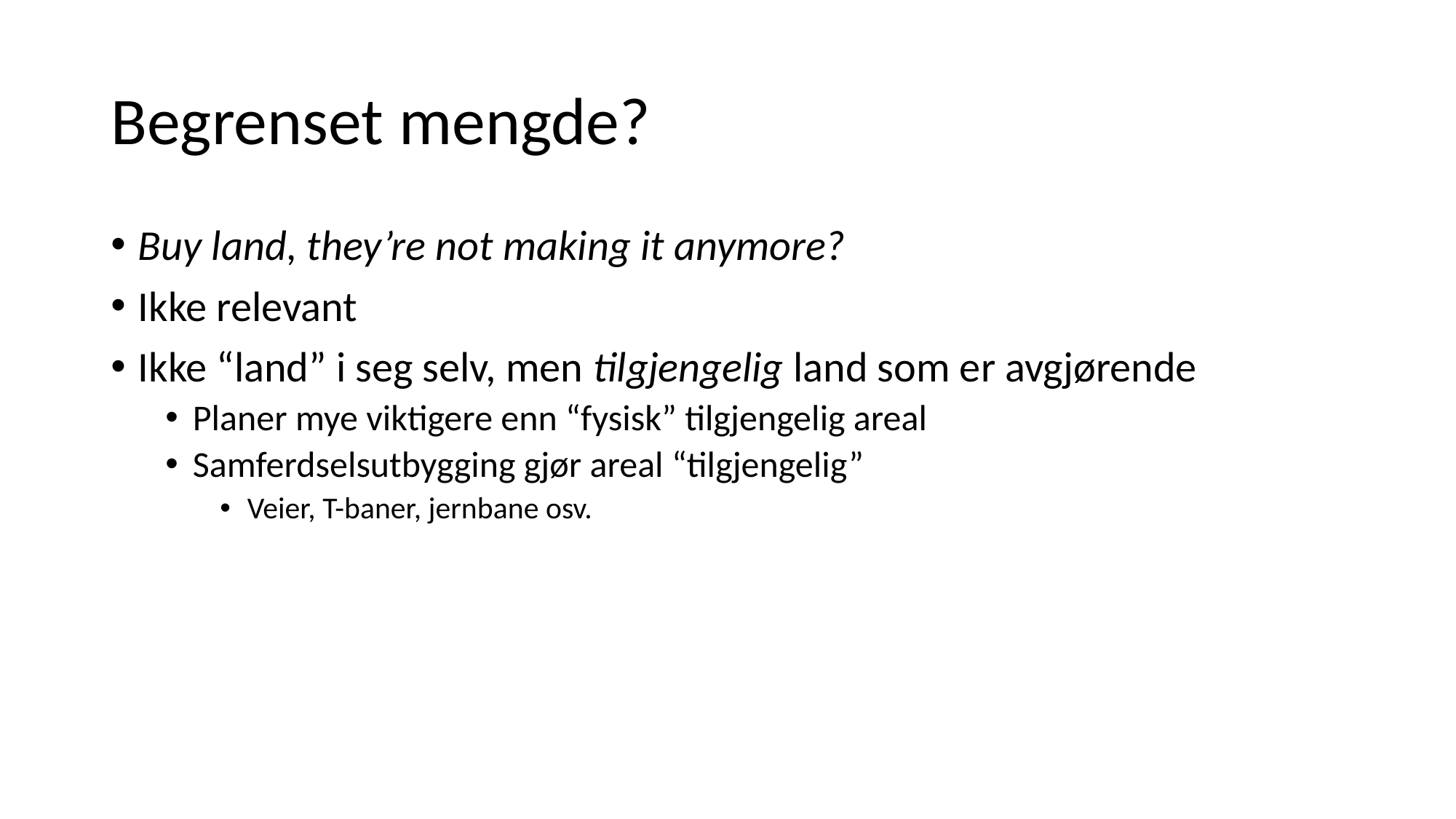

# Begrenset mengde?
Buy land, they’re not making it anymore?
Ikke relevant
Ikke “land” i seg selv, men tilgjengelig land som er avgjørende
Planer mye viktigere enn “fysisk” tilgjengelig areal
Samferdselsutbygging gjør areal “tilgjengelig”
Veier, T-baner, jernbane osv.